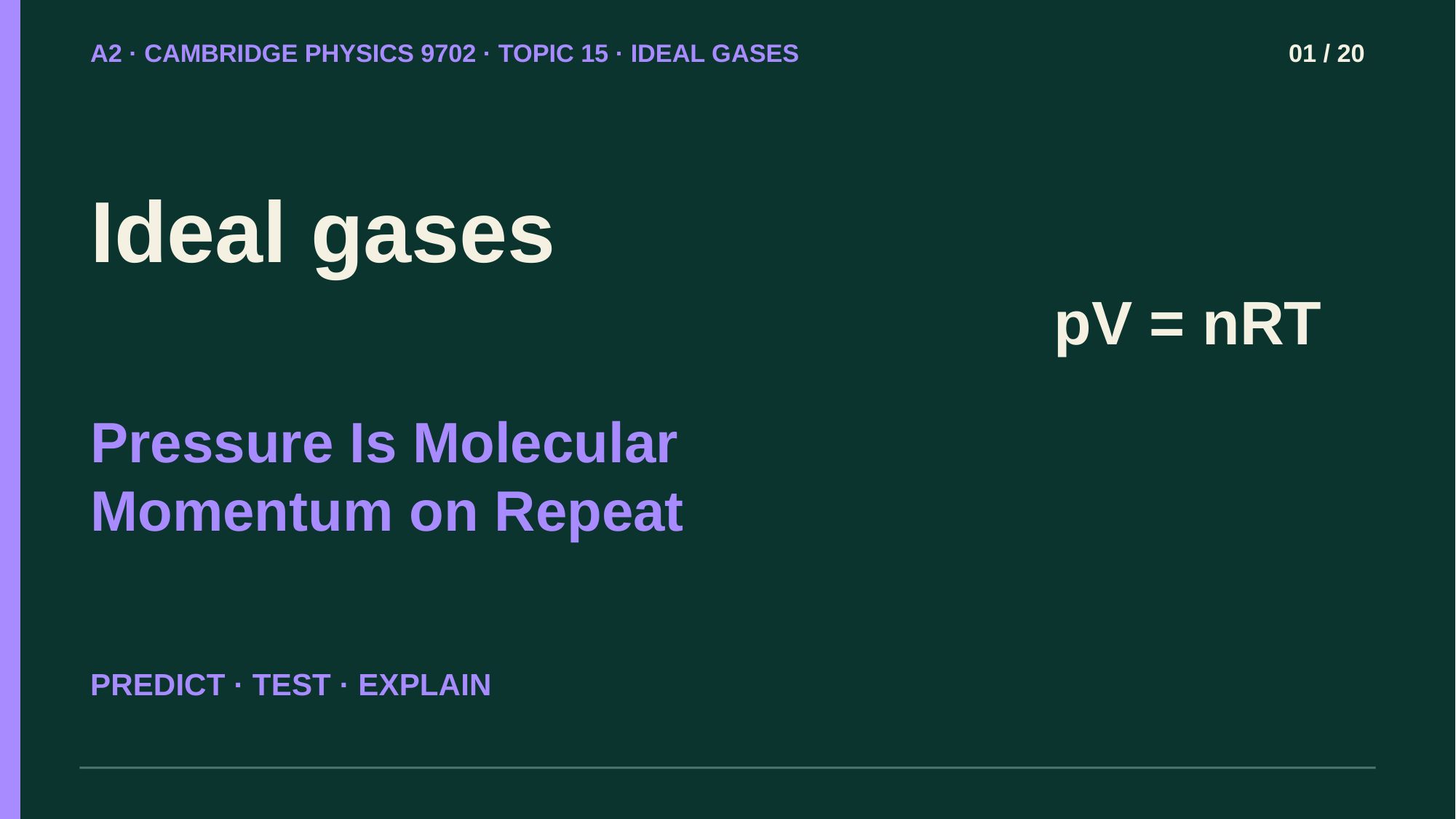

A2 · CAMBRIDGE PHYSICS 9702 · TOPIC 15 · IDEAL GASES
01 / 20
Ideal gases
pV = nRT
Pressure Is Molecular Momentum on Repeat
PREDICT · TEST · EXPLAIN